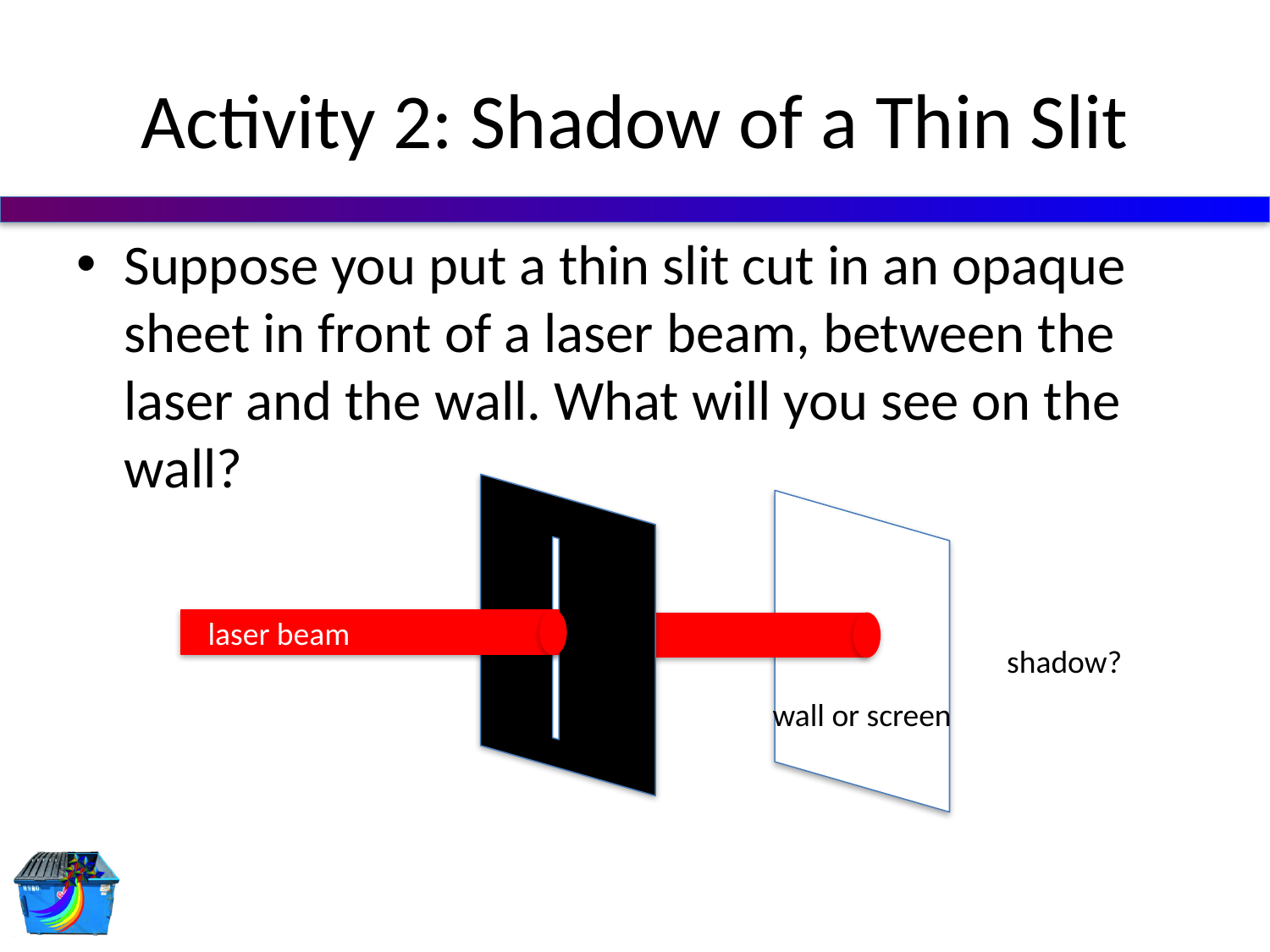

# Activity 2: Shadow of a Thin Slit
Suppose you put a thin slit cut in an opaque sheet in front of a laser beam, between the laser and the wall. What will you see on the wall?

  laser beam

  laser beam

shadow?
wall or screen